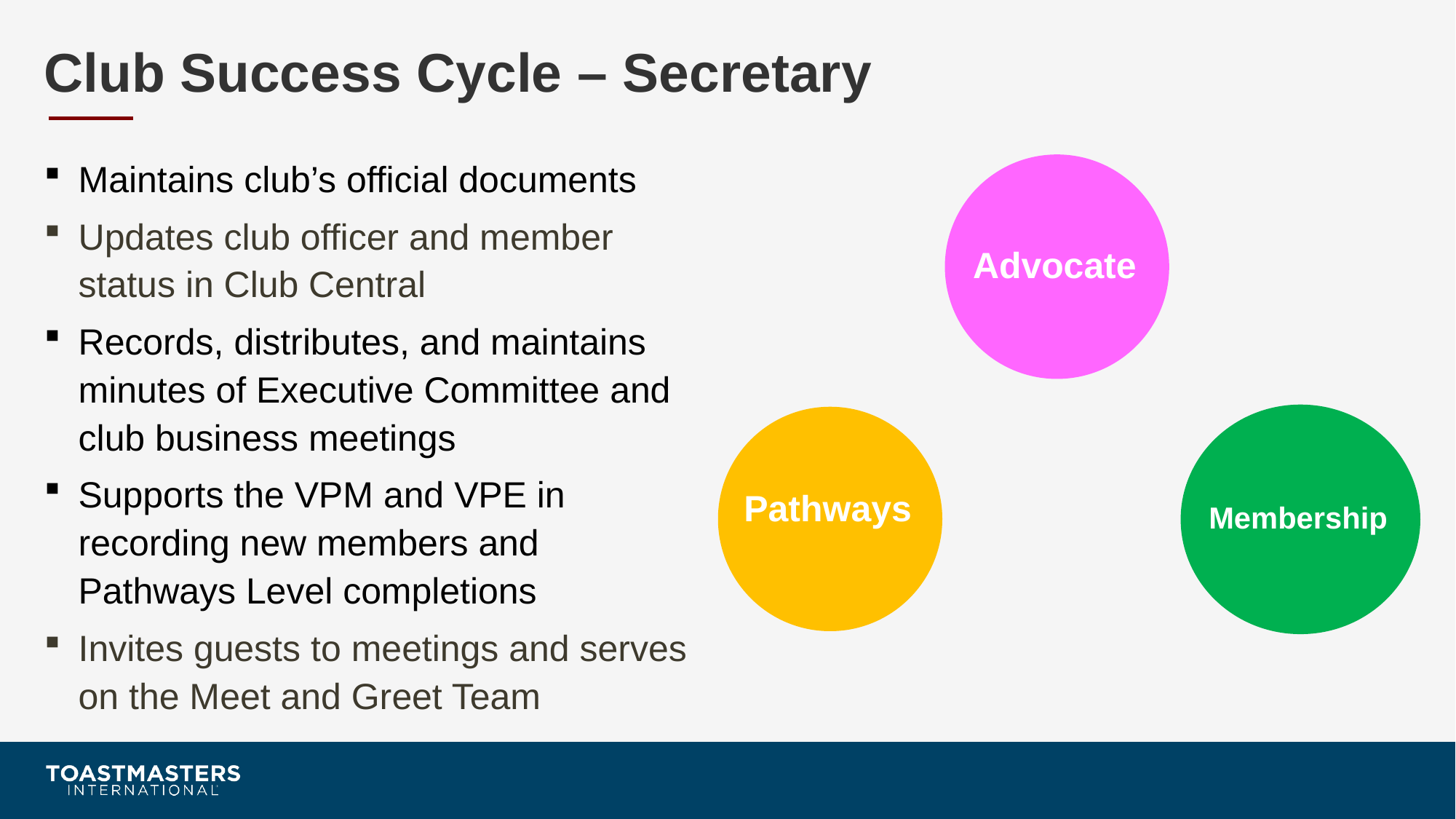

# Club Success Cycle – Secretary

Maintains club’s official documents
Updates club officer and member status in Club Central
Records, distributes, and maintains minutes of Executive Committee and club business meetings
Supports the VPM and VPE in recording new members and Pathways Level completions
Invites guests to meetings and serves on the Meet and Greet Team
Advocate
Membership
Pathways